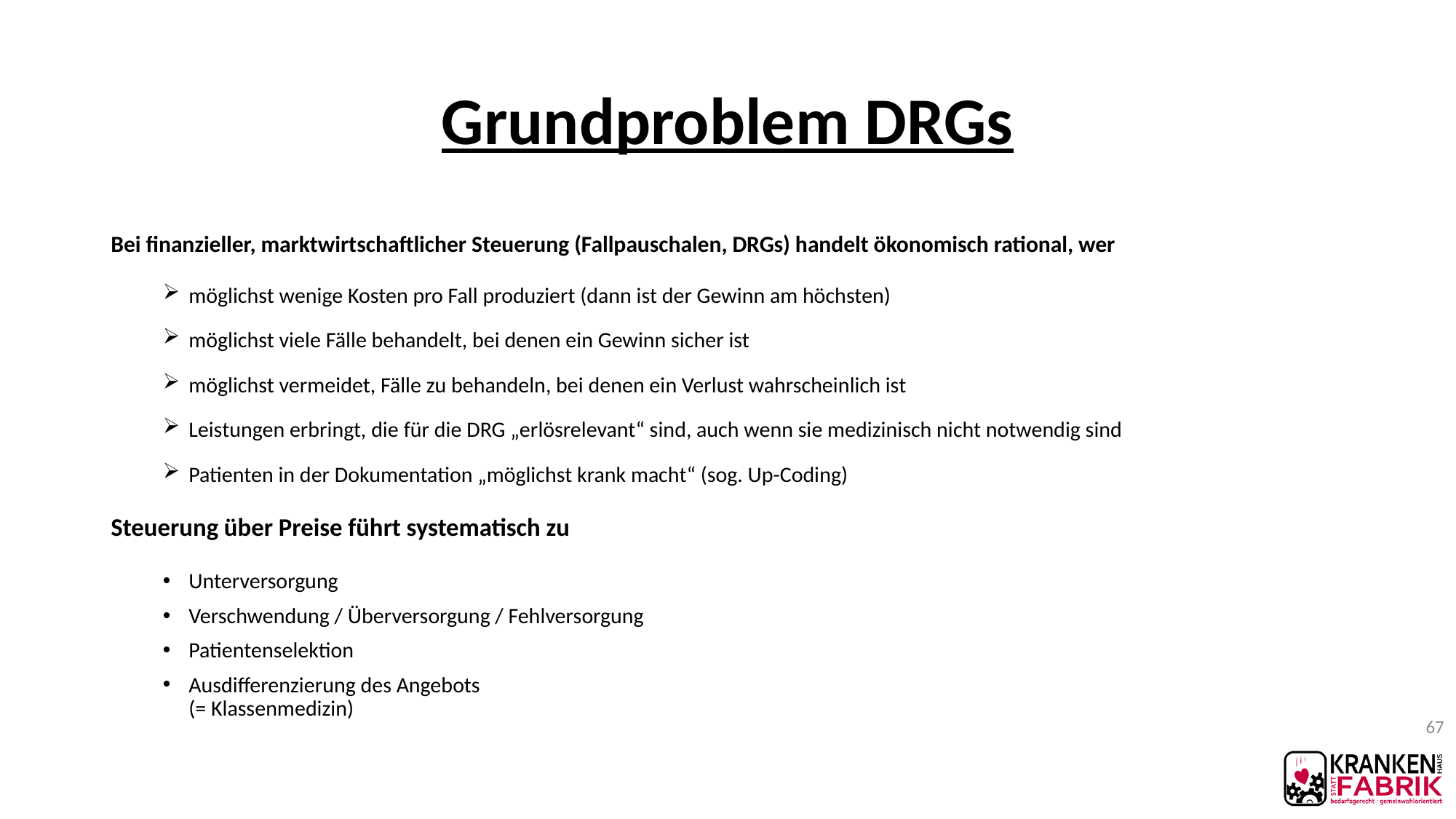

# Grundproblem DRGs
Bei finanzieller, marktwirtschaftlicher Steuerung (Fallpauschalen, DRGs) handelt ökonomisch rational, wer

möglichst wenige Kosten pro Fall produziert (dann ist der Gewinn am höchsten)
möglichst viele Fälle behandelt, bei denen ein Gewinn sicher ist
möglichst vermeidet, Fälle zu behandeln, bei denen ein Verlust wahrscheinlich ist
Leistungen erbringt, die für die DRG „erlösrelevant“ sind, auch wenn sie medizinisch nicht notwendig sind
Patienten in der Dokumentation „möglichst krank macht“ (sog. Up-Coding)
Steuerung über Preise führt systematisch zu

Unterversorgung
Verschwendung / Überversorgung / Fehlversorgung
Patientenselektion
Ausdifferenzierung des Angebots
(= Klassenmedizin)

67